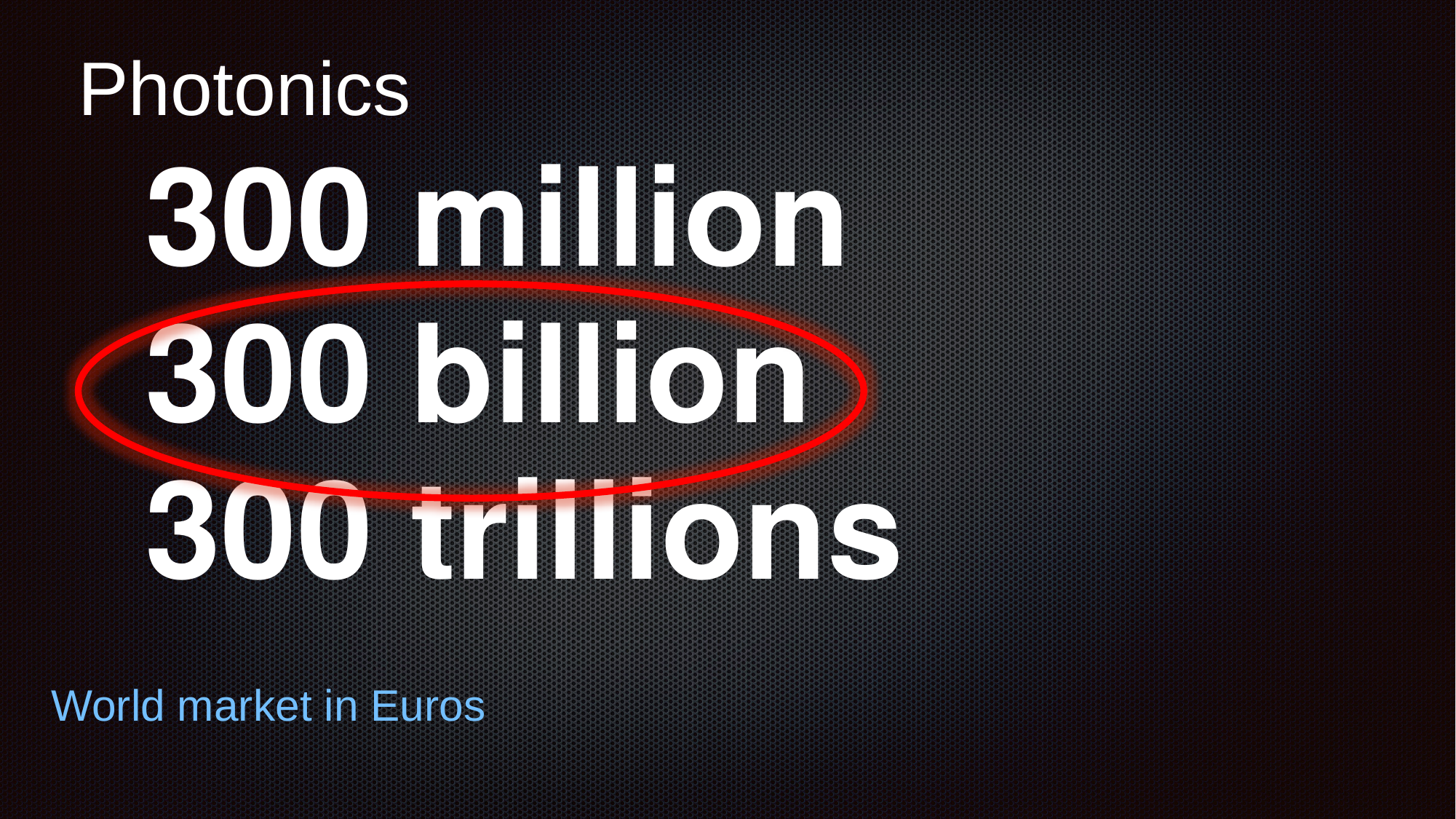

# Photonics
300 million
300 billion
300 trillions

World market in Euros